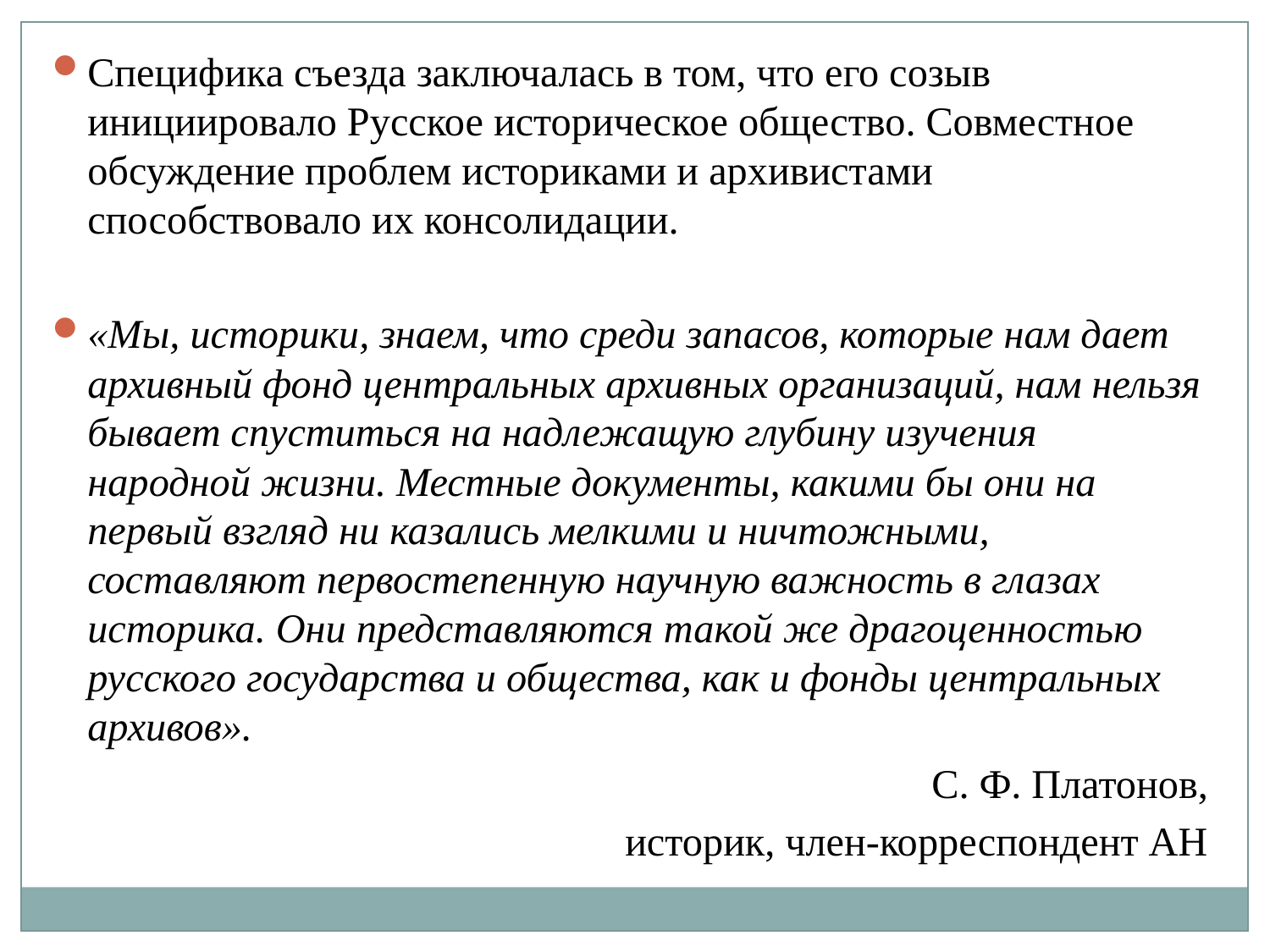

Специфика съезда заключалась в том, что его созыв инициировало Русское историческое общество. Совместное обсуждение проблем историками и архивистами способствовало их консолидации.

«Мы, историки, знаем, что среди запасов, которые нам дает архивный фонд центральных архивных организаций, нам нельзя бывает спуститься на надлежащую глубину изучения народной жизни. Местные документы, какими бы они на первый взгляд ни казались мелкими и ничтожными, составляют первостепенную научную важность в глазах историка. Они представляются такой же драгоценностью русского государства и общества, как и фонды центральных архивов».
С. Ф. Платонов,
историк, член-корреспондент АН